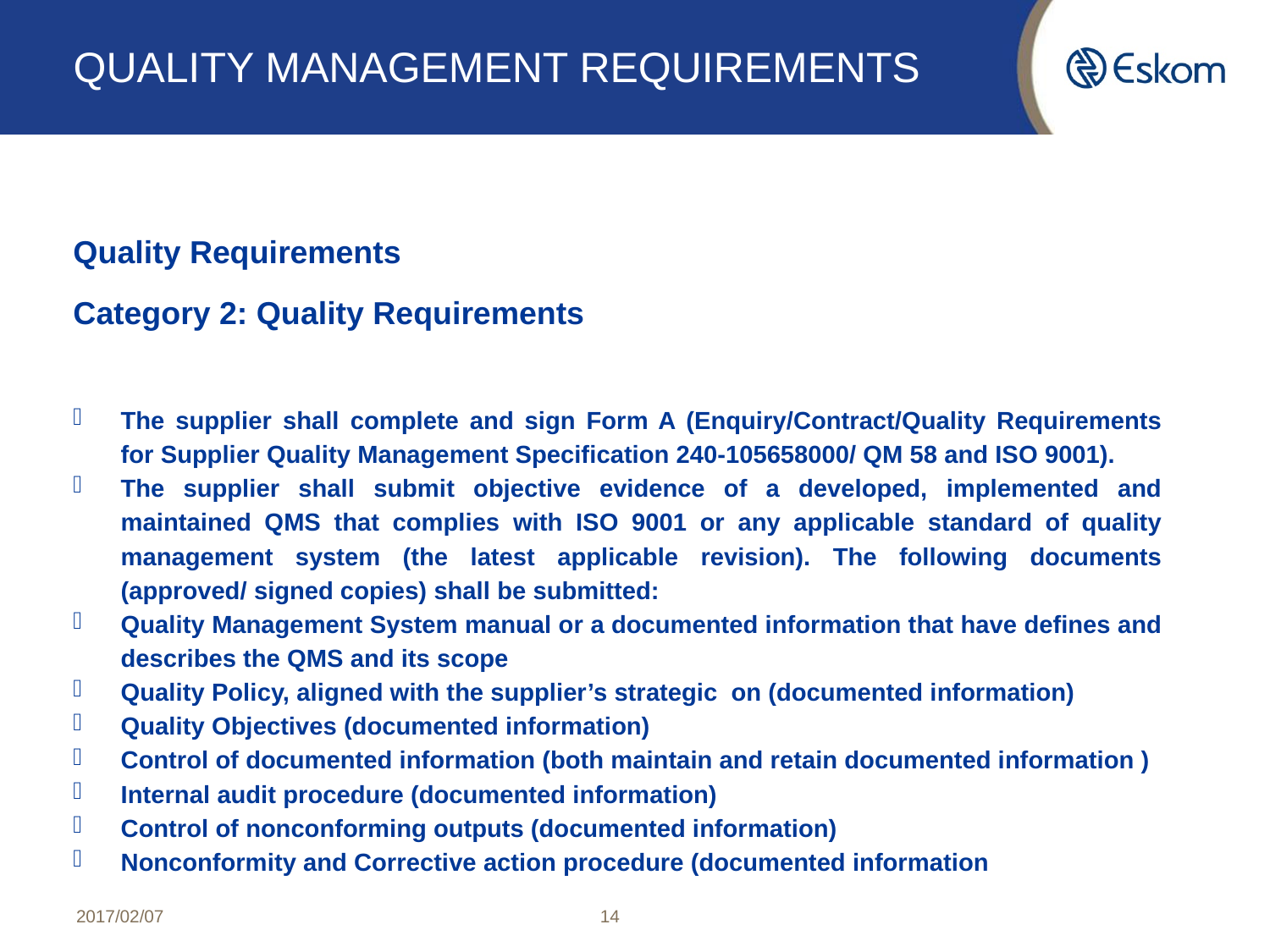

# QUALITY MANAGEMENT REQUIREMENTS

Quality Requirements
Category 2: Quality Requirements

The supplier shall complete and sign Form A (Enquiry/Contract/Quality Requirements for Supplier Quality Management Specification 240-105658000/ QM 58 and ISO 9001).
The supplier shall submit objective evidence of a developed, implemented and maintained QMS that complies with ISO 9001 or any applicable standard of quality management system (the latest applicable revision). The following documents (approved/ signed copies) shall be submitted:
Quality Management System manual or a documented information that have defines and describes the QMS and its scope
Quality Policy, aligned with the supplier’s strategic  on (documented information)
Quality Objectives (documented information)
Control of documented information (both maintain and retain documented information )
Internal audit procedure (documented information)
Control of nonconforming outputs (documented information)
Nonconformity and Corrective action procedure (documented information

2017/02/07
14